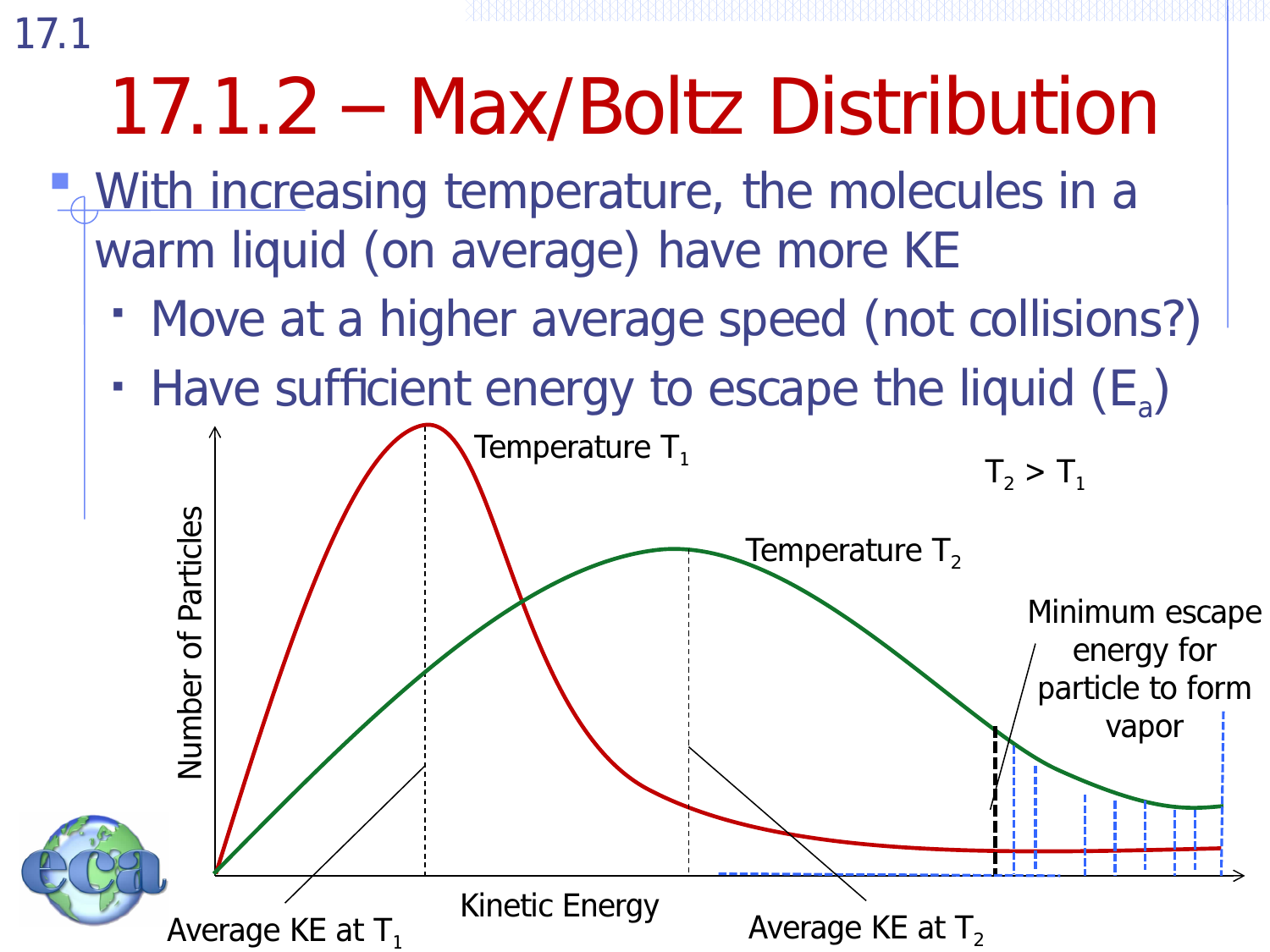

# 17.1.2 – Max/Boltz Distribution
With increasing temperature, the molecules in a warm liquid (on average) have more KE
Move at a higher average speed (not collisions?)
Have sufficient energy to escape the liquid (Ea)
Temperature T1

T2 > T1
Temperature T2

Minimum escape energy for particle to form vapor
Number of Particles
Kinetic Energy
Average KE at T2
Average KE at T1